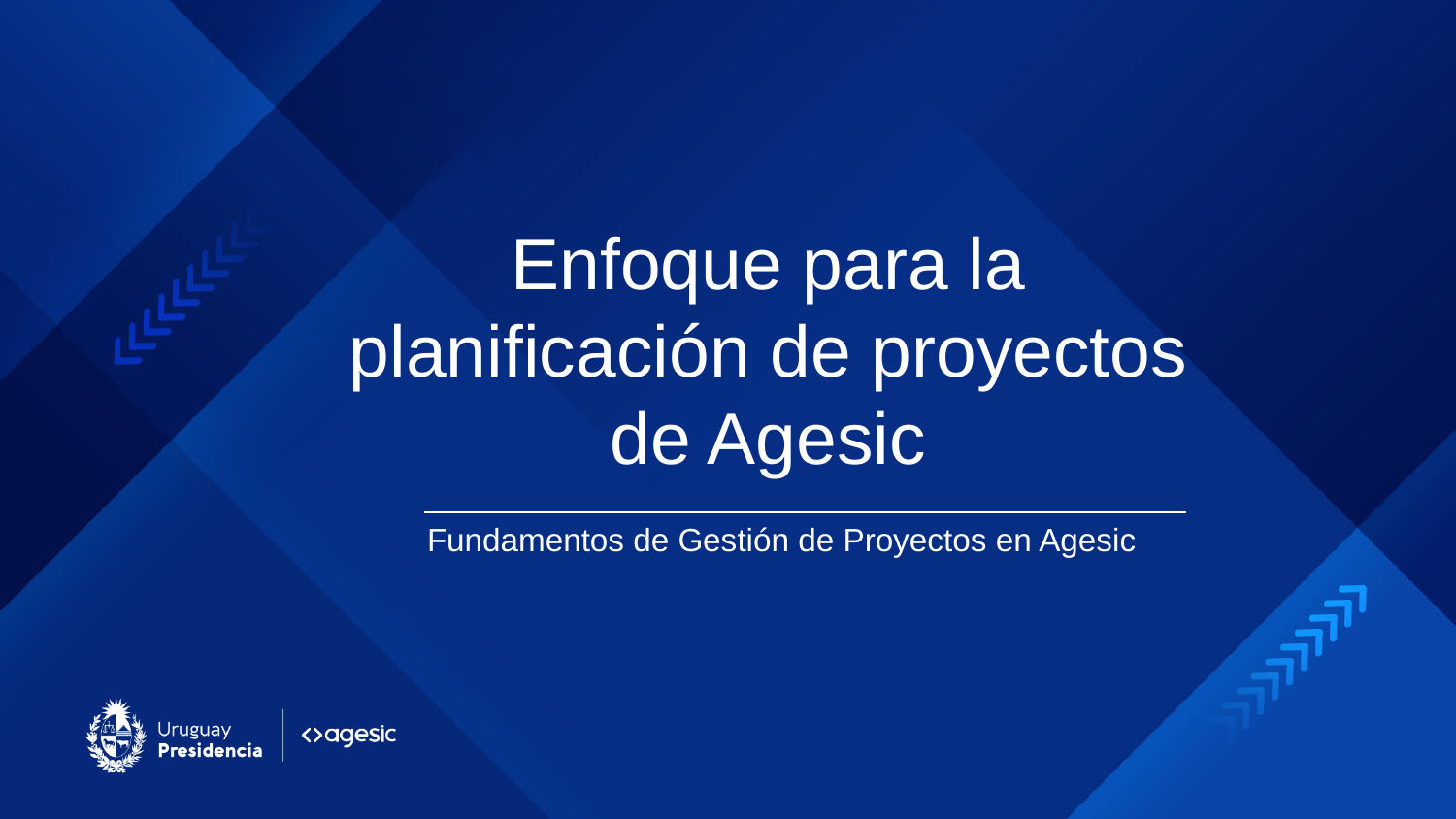

Enfoque para la planificación de proyectos de Agesic
Fundamentos de Gestión de Proyectos en Agesic